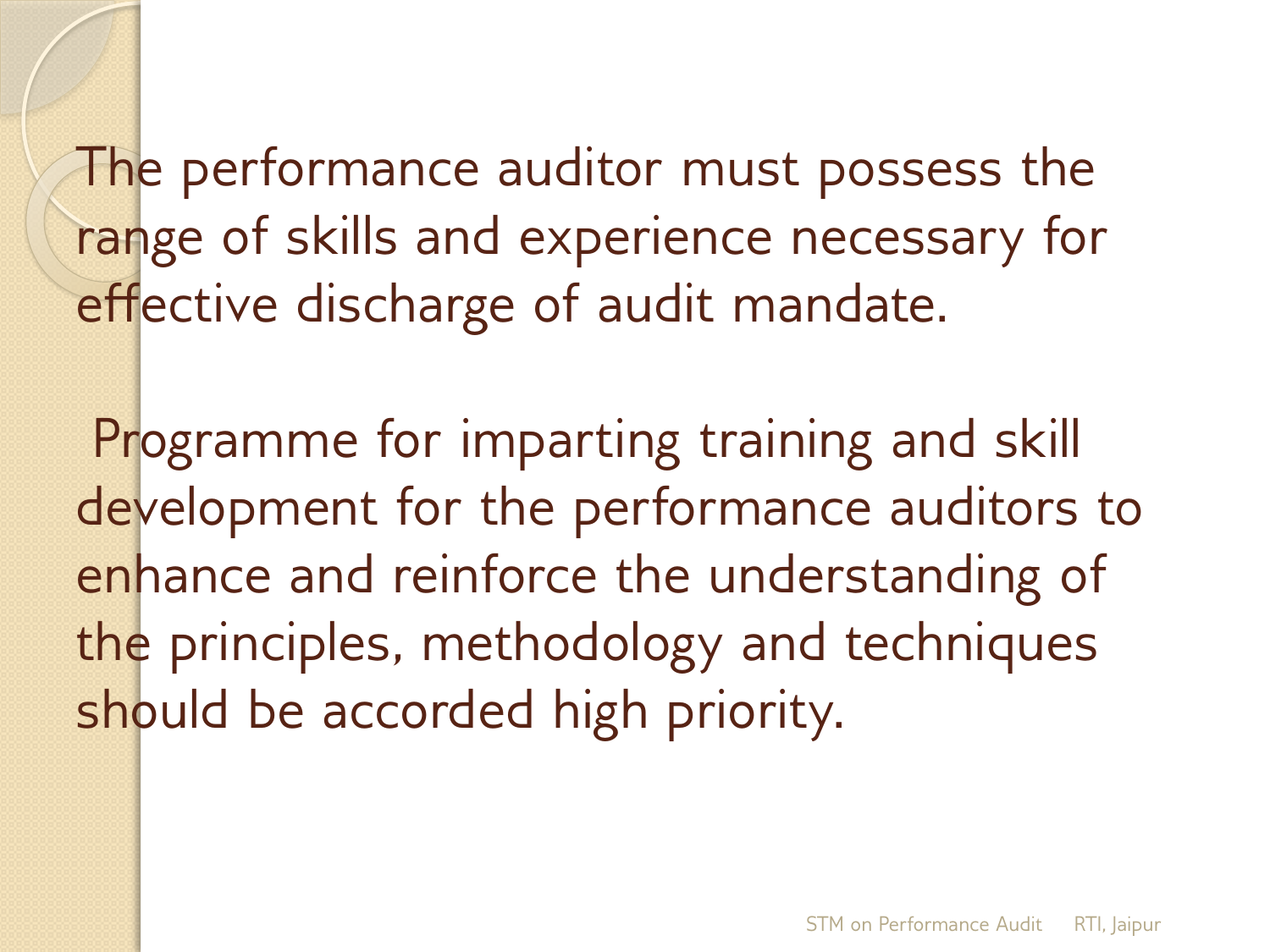

# The performance auditor must possess the range of skills and experience necessary for effective discharge of audit mandate. Programme for imparting training and skill development for the performance auditors to enhance and reinforce the understanding of the principles, methodology and techniques should be accorded high priority.
STM on Performance Audit     RTI, Jaipur